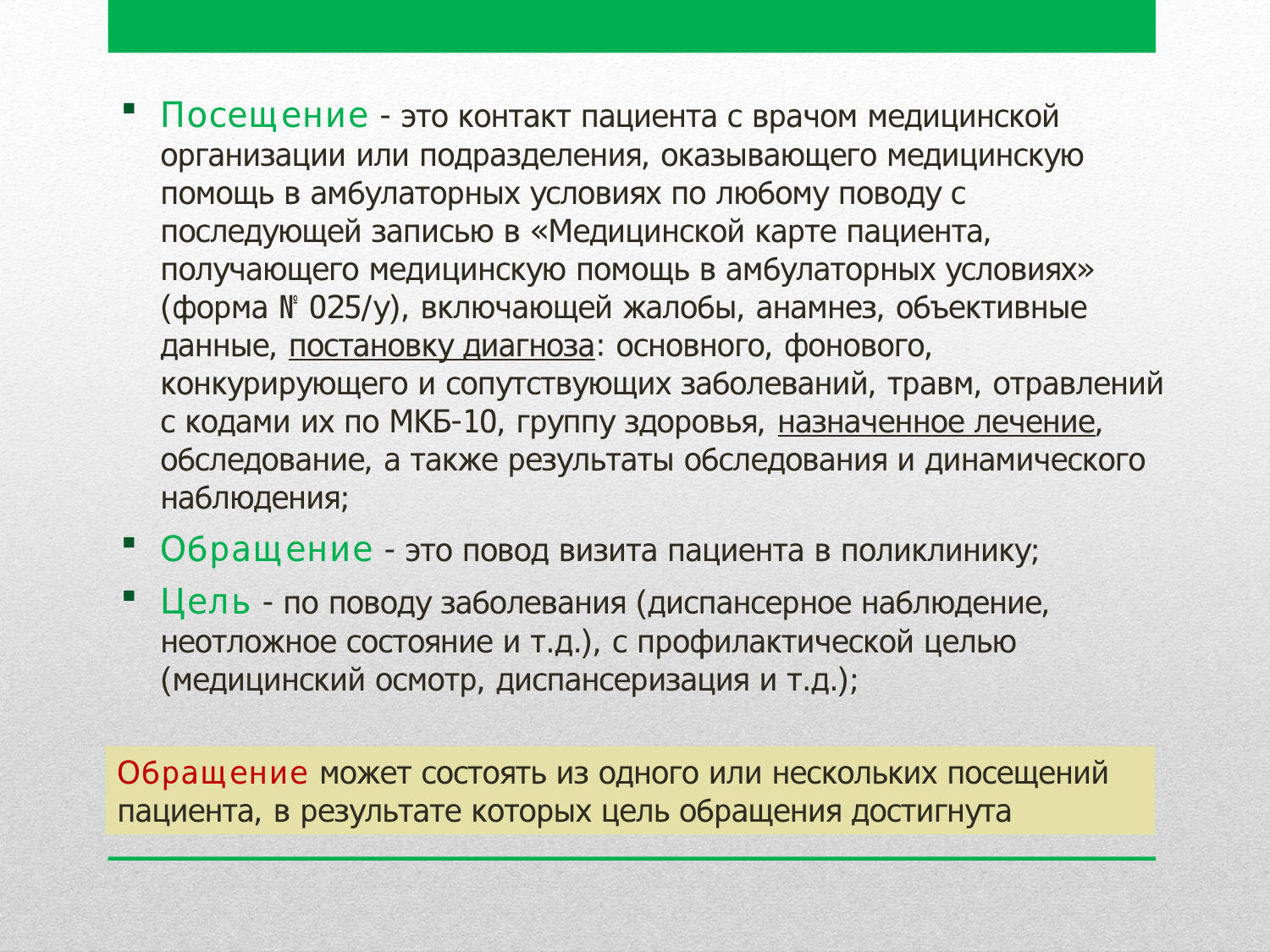

Посещение - это контакт пациента с врачом медицинской организации или подразделения, оказывающего медицинскую помощь в амбулаторных условиях по любому поводу с последующей записью в «Медицинской карте пациента, получающего медицинскую помощь в амбулаторных условиях» (форма № 025/у), включающей жалобы, анамнез, объективные данные, постановку диагноза: основного, фонового, конкурирующего и сопутствующих заболеваний, травм, отравлений с кодами их по МКБ-10, группу здоровья, назначенное лечение, обследование, а также результаты обследования и динамического наблюдения;
Обращение - это повод визита пациента в поликлинику;
Цель - по поводу заболевания (диспансерное наблюдение, неотложное состояние и т.д.), с профилактической целью (медицинский осмотр, диспансеризация и т.д.);

Обращение может состоять из одного или нескольких посещений пациента, в результате которых цель обращения достигнута